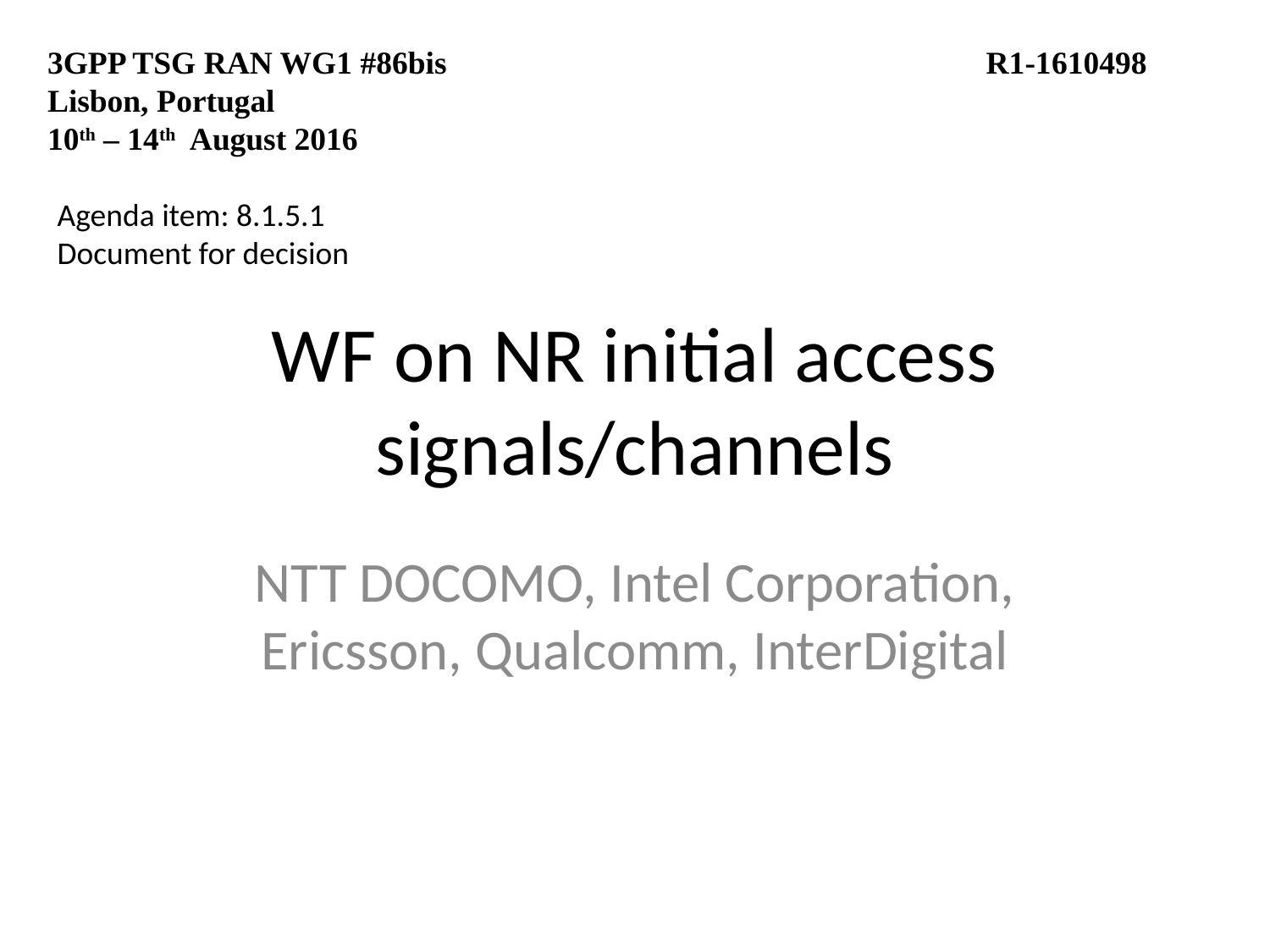

3GPP TSG RAN WG1 #86bis  			                      R1-1610498
Lisbon, Portugal
10th – 14th  August 2016
Agenda item: 8.1.5.1
Document for decision
# WF on NR initial access signals/channels
NTT DOCOMO, Intel Corporation, Ericsson, Qualcomm, InterDigital